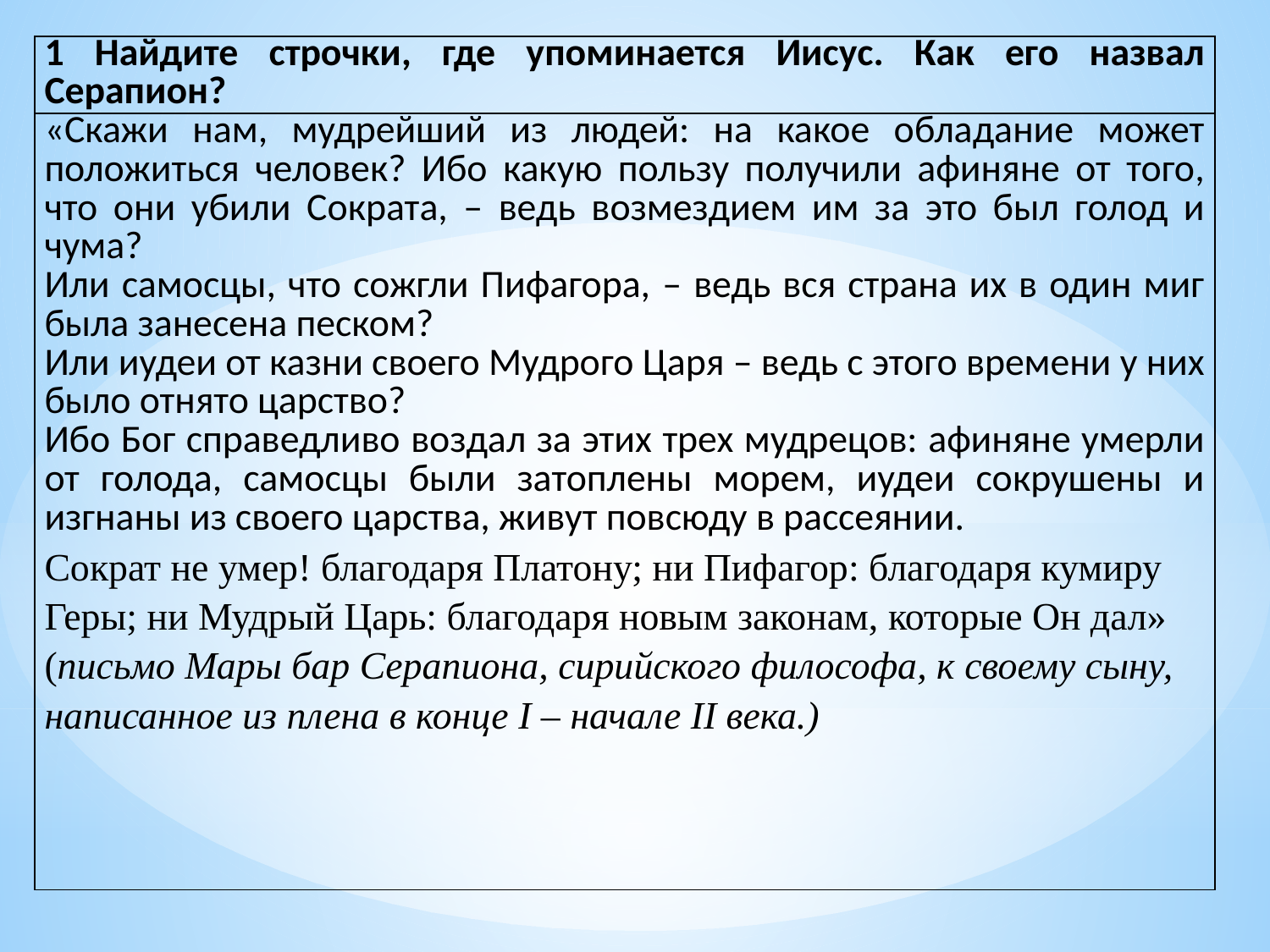

| 1 Найдите строчки, где упоминается Иисус. Как его назвал Серапион? |
| --- |
| «Скажи нам, мудрейший из людей: на какое обладание может положиться человек? Ибо какую пользу получили афиняне от того, что они убили Сократа, – ведь возмездием им за это был голод и чума? Или самосцы, что сожгли Пифагора, – ведь вся страна их в один миг была занесена песком? Или иудеи от казни своего Мудрого Царя – ведь с этого времени у них было отнято царство? Ибо Бог справедливо воздал за этих трех мудрецов: афиняне умерли от голода, самосцы были затоплены морем, иудеи сокрушены и изгнаны из своего царства, живут повсюду в рассеянии. Сократ не умер! благодаря Платону; ни Пифагор: благодаря кумиру Геры; ни Мудрый Царь: благодаря новым законам, которые Он дал» (письмо Мары бар Серапиона, сирийского философа, к своему сыну, написанное из плена в конце I – начале II века.) |